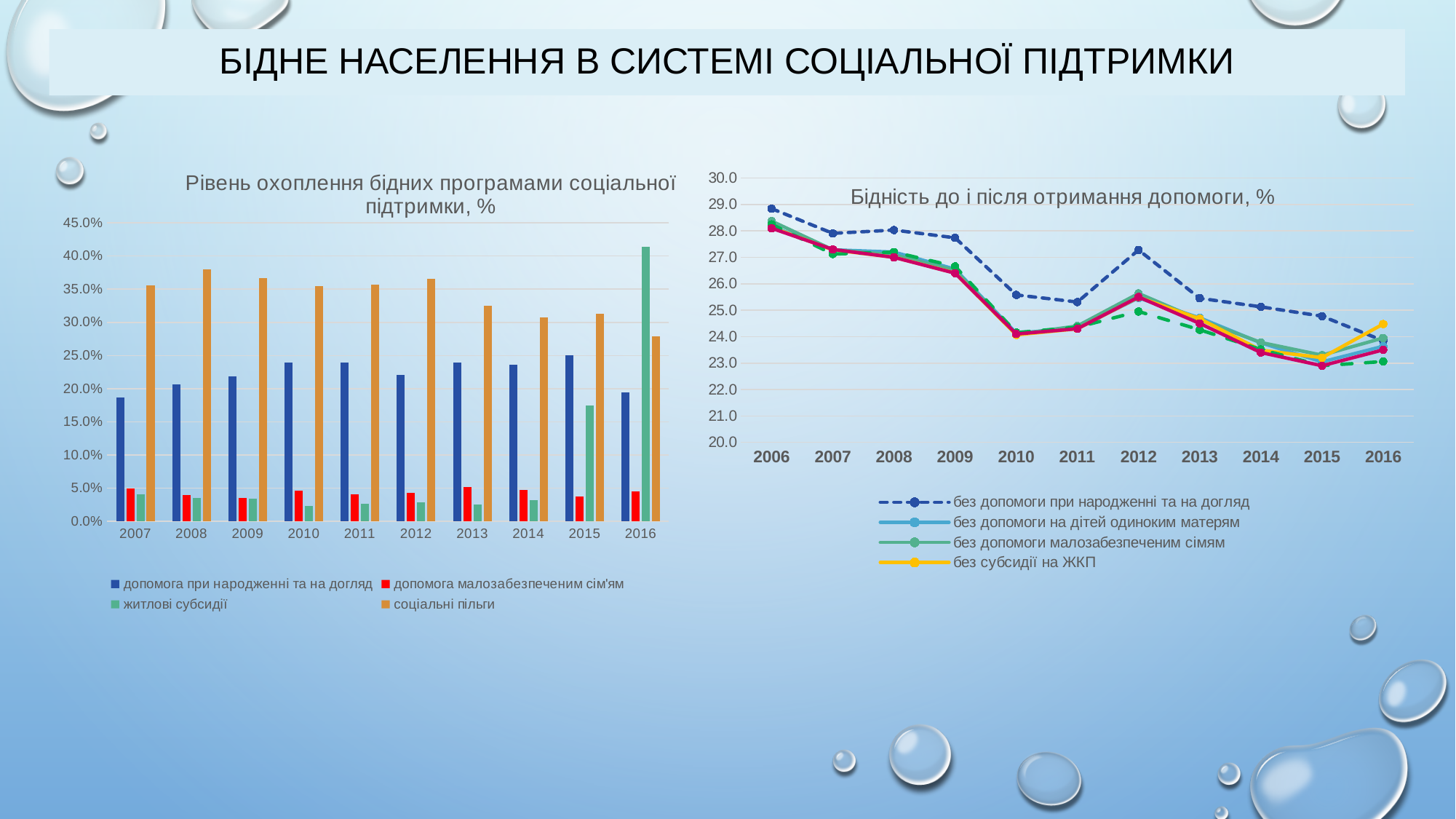

# Бідне населення в Системі соціальної підтримки

### Chart: Рівень охоплення бідних програмами соціальної підтримки, %

| Category | допомога при народженні та на догляд | допомога малозабезпеченим сім'ям | житлові субсидії  | соціальні пільги |
|---|---|---|---|---|
| 2007 | 0.1862057463853743 | 0.04977182452921903 | 0.041230874364173664 | 0.3559547106570697 |
| 2008 | 0.20607200597069664 | 0.03949753551116622 | 0.03528286756063937 | 0.3795505300071895 |
| 2009 | 0.2181558623578241 | 0.035030536867952516 | 0.034295894764992584 | 0.36687763884049046 |
| 2010 | 0.23951680350393365 | 0.046048820987992706 | 0.02342103006765257 | 0.3540925845493132 |
| 2011 | 0.23964344417964273 | 0.04074885007501021 | 0.02599536307250515 | 0.35677013526844364 |
| 2012 | 0.22124708717196215 | 0.04331602418420014 | 0.028982588653437183 | 0.3651363861527642 |
| 2013 | 0.23942890339491768 | 0.05165958677698272 | 0.025299826742748766 | 0.32507689967928033 |
| 2014 | 0.2366402913584762 | 0.047672649378890014 | 0.03213815343390435 | 0.3077147121752223 |
| 2015 | 0.2501027192149223 | 0.03762204849154785 | 0.17510164770372344 | 0.31278388034260535 |
| 2016 | 0.19414887952478913 | 0.045227525886129355 | 0.4138593580138916 | 0.27872165326935827 |

### Chart: Бідність до і після отримання допомоги, %

| Category | без допомоги при народженні та на догляд | без допомоги на дітей одиноким матерям  | без допомоги малозабезпеченим сімям | без субсидії на ЖКП | без соціальних пільг | рівень бідності після випоати всіх допомог |
|---|---|---|---|---|---|---|
| 2006 | 28.841946983003332 | 28.170012731938115 | 28.370458305680447 | 28.13222608916801 | 28.247938313151355 | 28.1 |
| 2007 | 27.90685128390506 | 27.286053127078365 | 27.287426225885536 | 27.283200453304502 | 27.122962706237114 | 27.3 |
| 2008 | 28.031655686862877 | 27.2 | 27.09438105135981 | 27.003913023591906 | 27.2 | 27.0 |
| 2009 | 27.73816941019233 | 26.552697921581192 | 26.507432751090782 | 26.40653256287243 | 26.65802272791586 | 26.4 |
| 2010 | 25.57848623159751 | 24.13266984883739 | 24.085293285062477 | 24.06730118286028 | 24.15333306011574 | 24.1 |
| 2011 | 25.309030800179542 | 24.324525385751848 | 24.403683791607683 | 24.298311887026635 | 24.356281426668534 | 24.3 |
| 2012 | 27.278571641429604 | 25.462605070306566 | 25.633786040932634 | 25.49088670753246 | 24.951551963962938 | 25.5 |
| 2013 | 25.45088140016034 | 24.711785626986263 | 24.64221098988306 | 24.67647074340148 | 24.259561904972017 | 24.5 |
| 2014 | 25.12841850545911 | 23.765591902846843 | 23.779005067192454 | 23.489282318580482 | 23.51464616934464 | 23.4 |
| 2015 | 24.774742628234396 | 23.04667835737659 | 23.3 | 23.20609339775879 | 22.90222386854416 | 22.9 |
| 2016 | 23.846554425054226 | 23.635810156685842 | 23.949680271515298 | 24.47648558978749 | 23.059107643729654 | 23.5 |